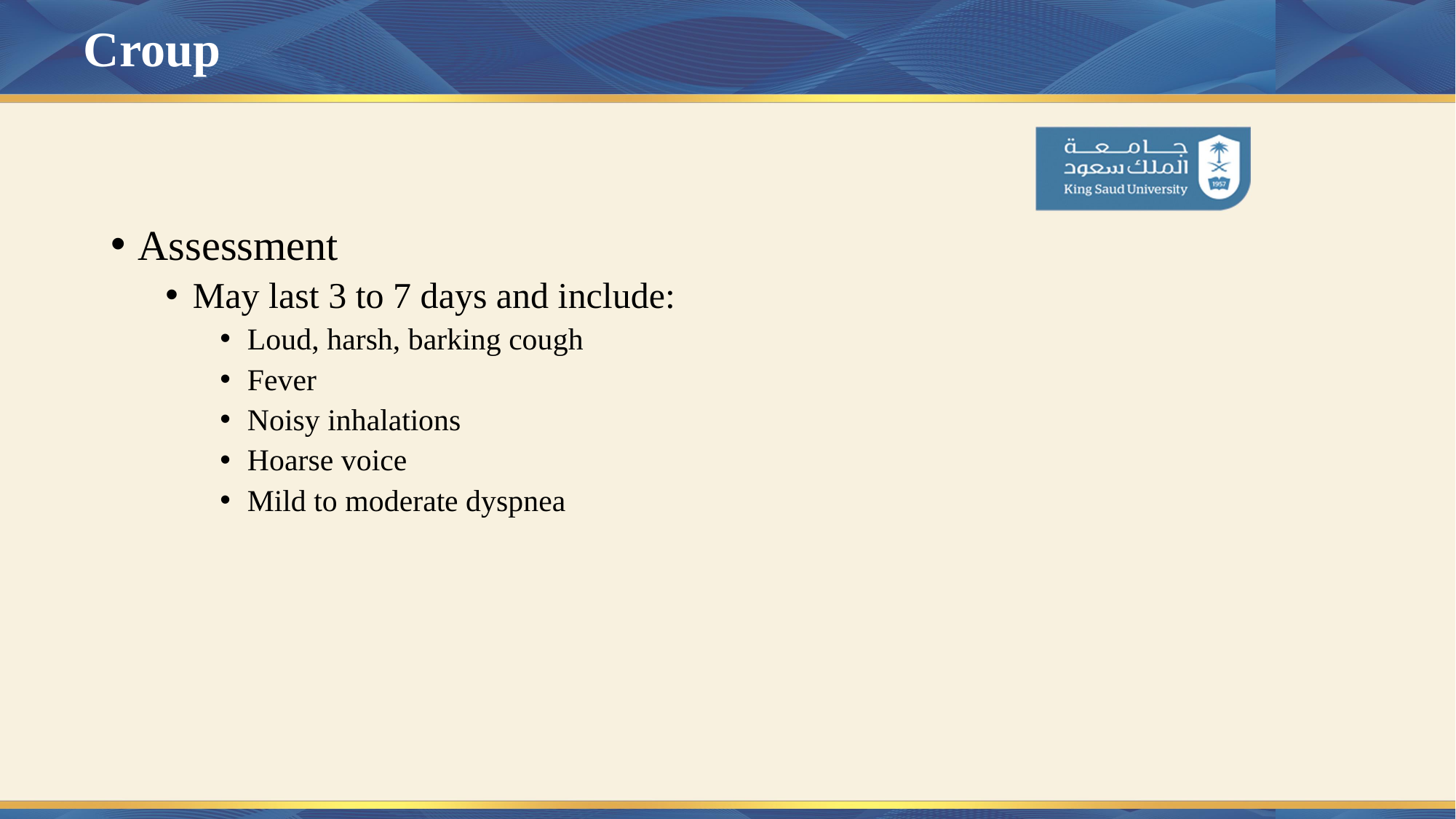

# Croup
Assessment
May last 3 to 7 days and include:
Loud, harsh, barking cough
Fever
Noisy inhalations
Hoarse voice
Mild to moderate dyspnea